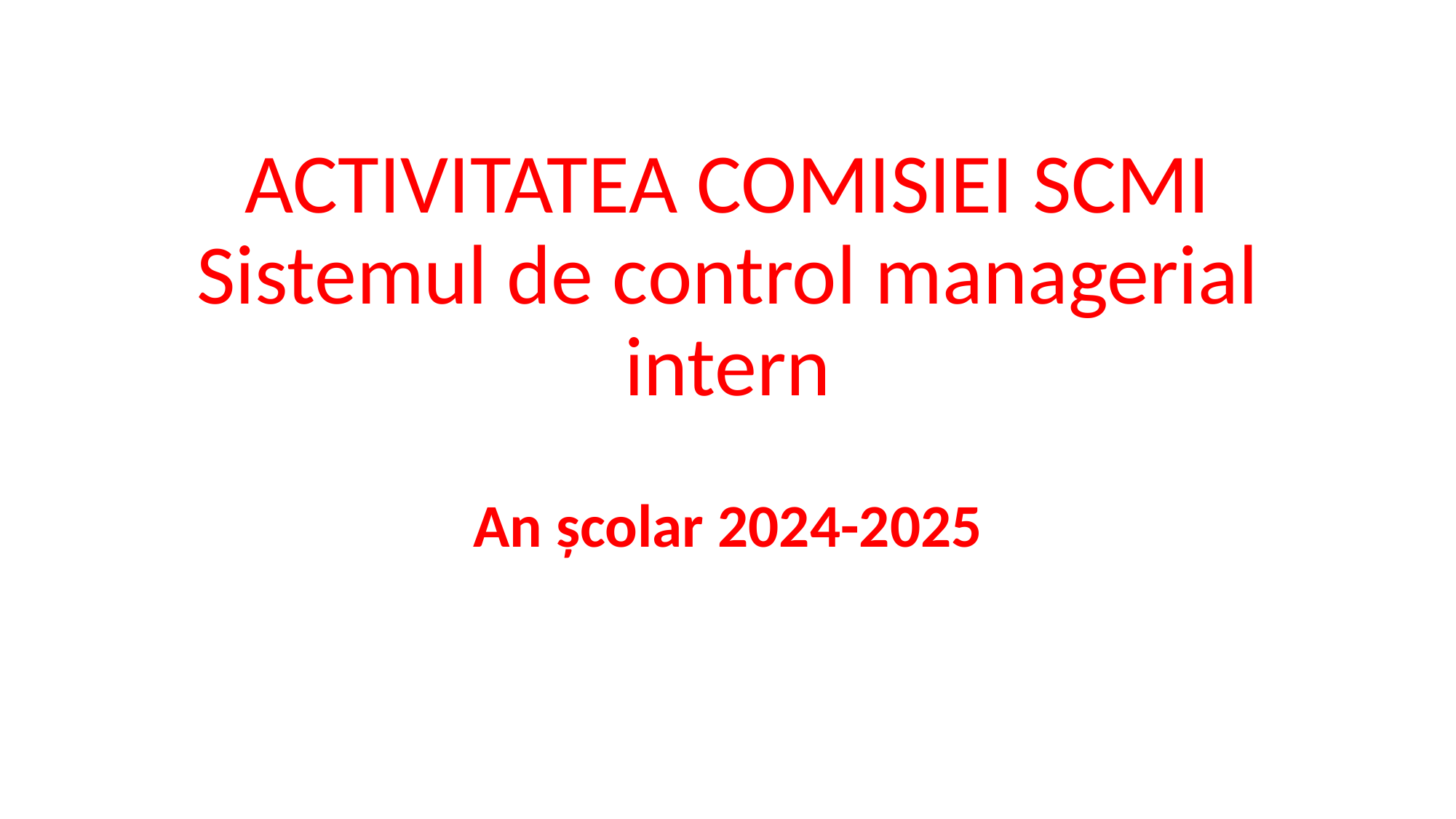

# ACTIVITATEA COMISIEI SCMI Sistemul de control managerial intern

An școlar 2024-2025